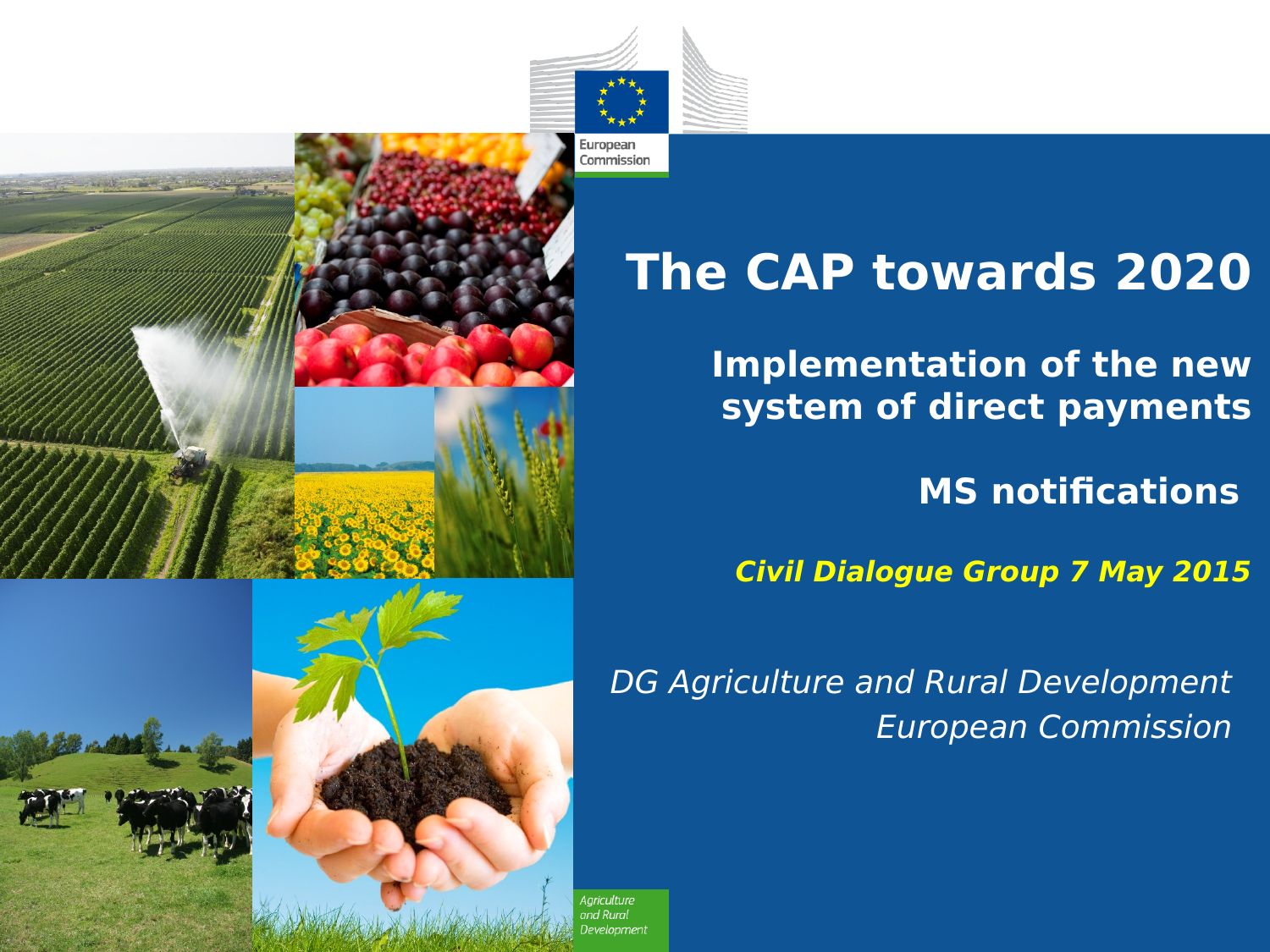

# The CAP towards 2020 Implementation of the new system of direct payments MS notifications Civil Dialogue Group 7 May 2015
DG Agriculture and Rural Development
European Commission